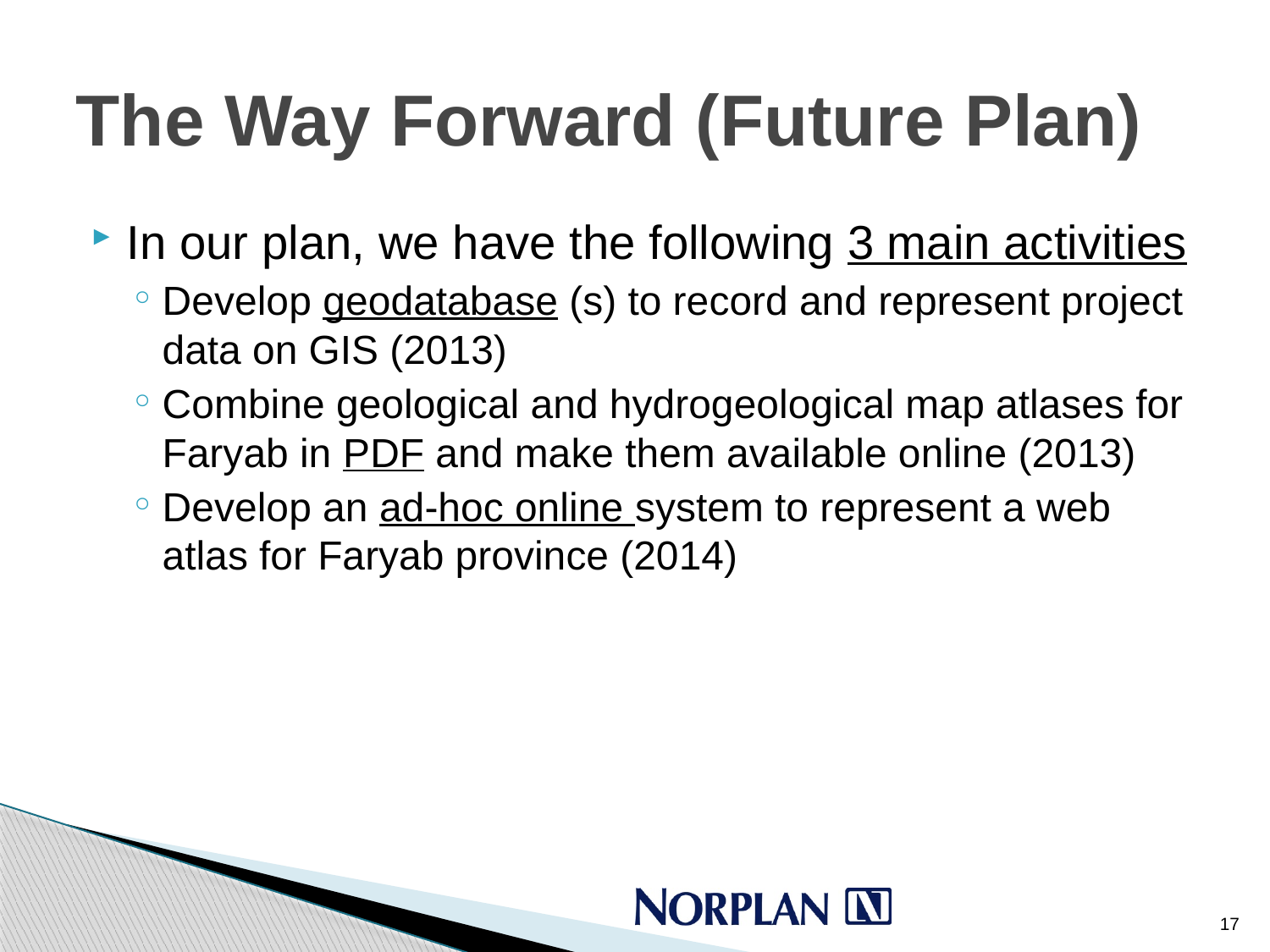

# The Way Forward (Future Plan)
In our plan, we have the following 3 main activities
Develop geodatabase (s) to record and represent project data on GIS (2013)
Combine geological and hydrogeological map atlases for Faryab in PDF and make them available online (2013)
Develop an ad-hoc online system to represent a web atlas for Faryab province (2014)
17